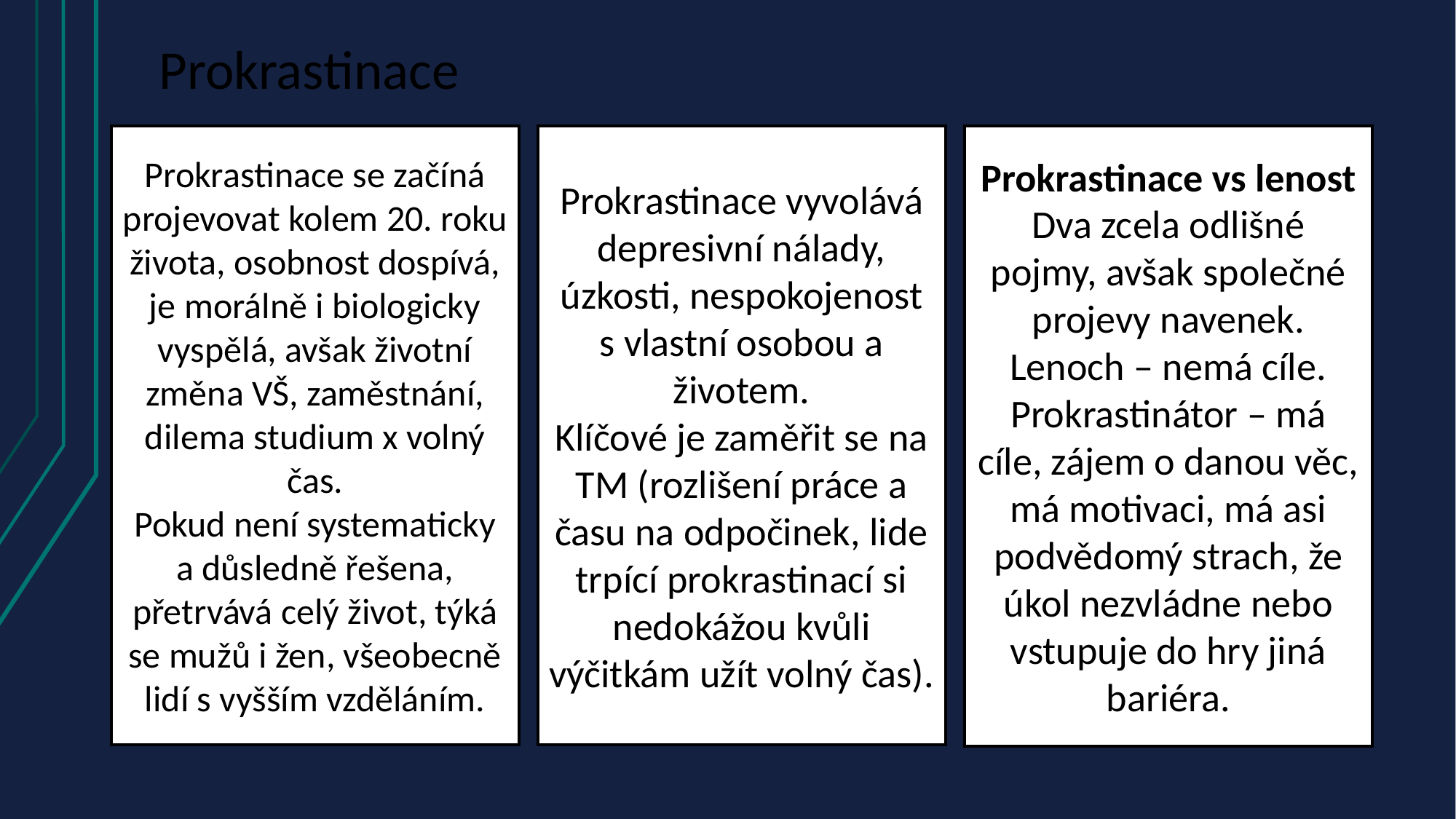

# Prokrastinace
Prokrastinace se začíná projevovat kolem 20. roku života, osobnost dospívá, je morálně i biologicky vyspělá, avšak životní změna VŠ, zaměstnání, dilema studium x volný čas.
Pokud není systematicky a důsledně řešena, přetrvává celý život, týká se mužů i žen, všeobecně lidí s vyšším vzděláním.
Prokrastinace vyvolává depresivní nálady, úzkosti, nespokojenost s vlastní osobou a životem.
Klíčové je zaměřit se na TM (rozlišení práce a času na odpočinek, lide
trpící prokrastinací si nedokážou kvůli výčitkám užít volný čas).
Prokrastinace vs lenost
Dva zcela odlišné pojmy, avšak společné projevy navenek.
Lenoch – nemá cíle.
Prokrastinátor – má cíle, zájem o danou věc, má motivaci, má asi podvědomý strach, že úkol nezvládne nebo
vstupuje do hry jiná bariéra.